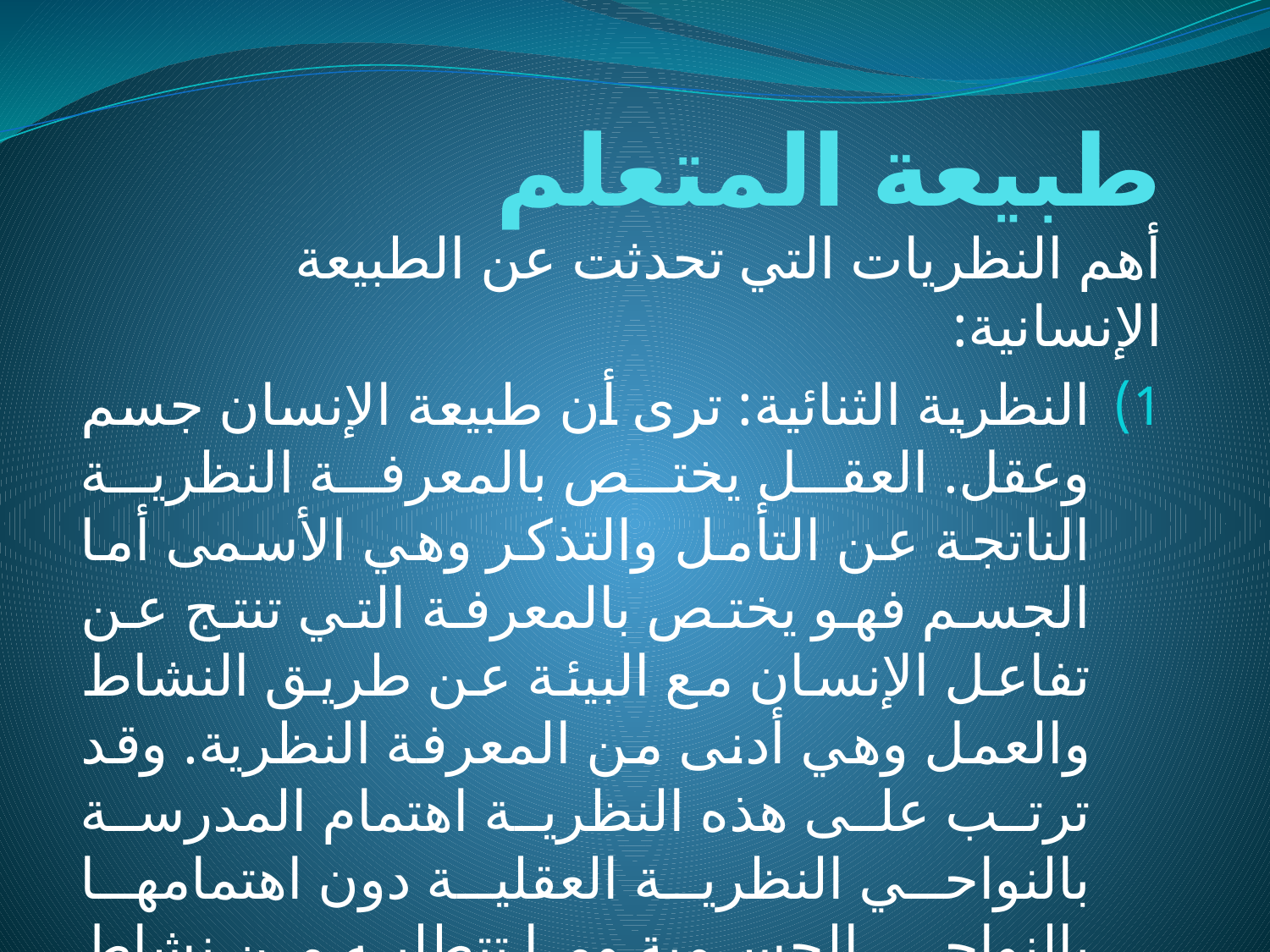

# طبيعة المتعلم
أهم النظريات التي تحدثت عن الطبيعة الإنسانية:
النظرية الثنائية: ترى أن طبيعة الإنسان جسم وعقل. العقل يختص بالمعرفة النظرية الناتجة عن التأمل والتذكر وهي الأسمى أما الجسم فهو يختص بالمعرفة التي تنتج عن تفاعل الإنسان مع البيئة عن طريق النشاط والعمل وهي أدنى من المعرفة النظرية. وقد ترتب على هذه النظرية اهتمام المدرسة بالنواحي النظرية العقلية دون اهتمامها بالنواحي الجسمية وما تتطلبه من نشاط وعمل.
      التربية الحديثة: ترى خطأ هذه النظرية، فالإنسان وحدة متكاملة ولا يجوز الفصل بين مكوناتها